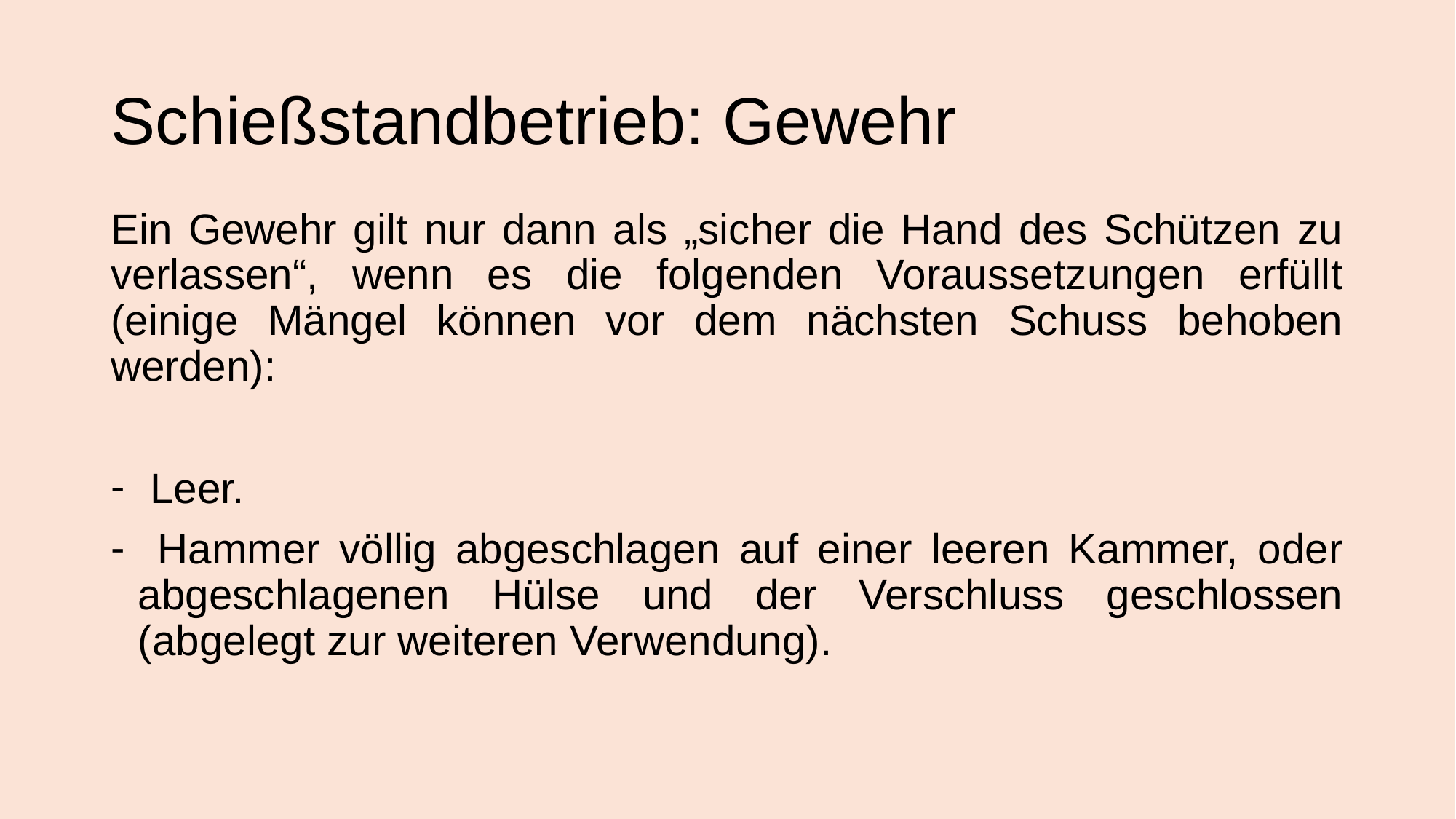

# Schießstandbetrieb: Gewehr
Ein Gewehr gilt nur dann als „sicher die Hand des Schützen zu verlassen“, wenn es die folgenden Voraussetzungen erfüllt (einige Mängel können vor dem nächsten Schuss behoben werden):

 Leer.
 Hammer völlig abgeschlagen auf einer leeren Kammer, oder abgeschlagenen Hülse und der Verschluss geschlossen (abgelegt zur weiteren Verwendung).